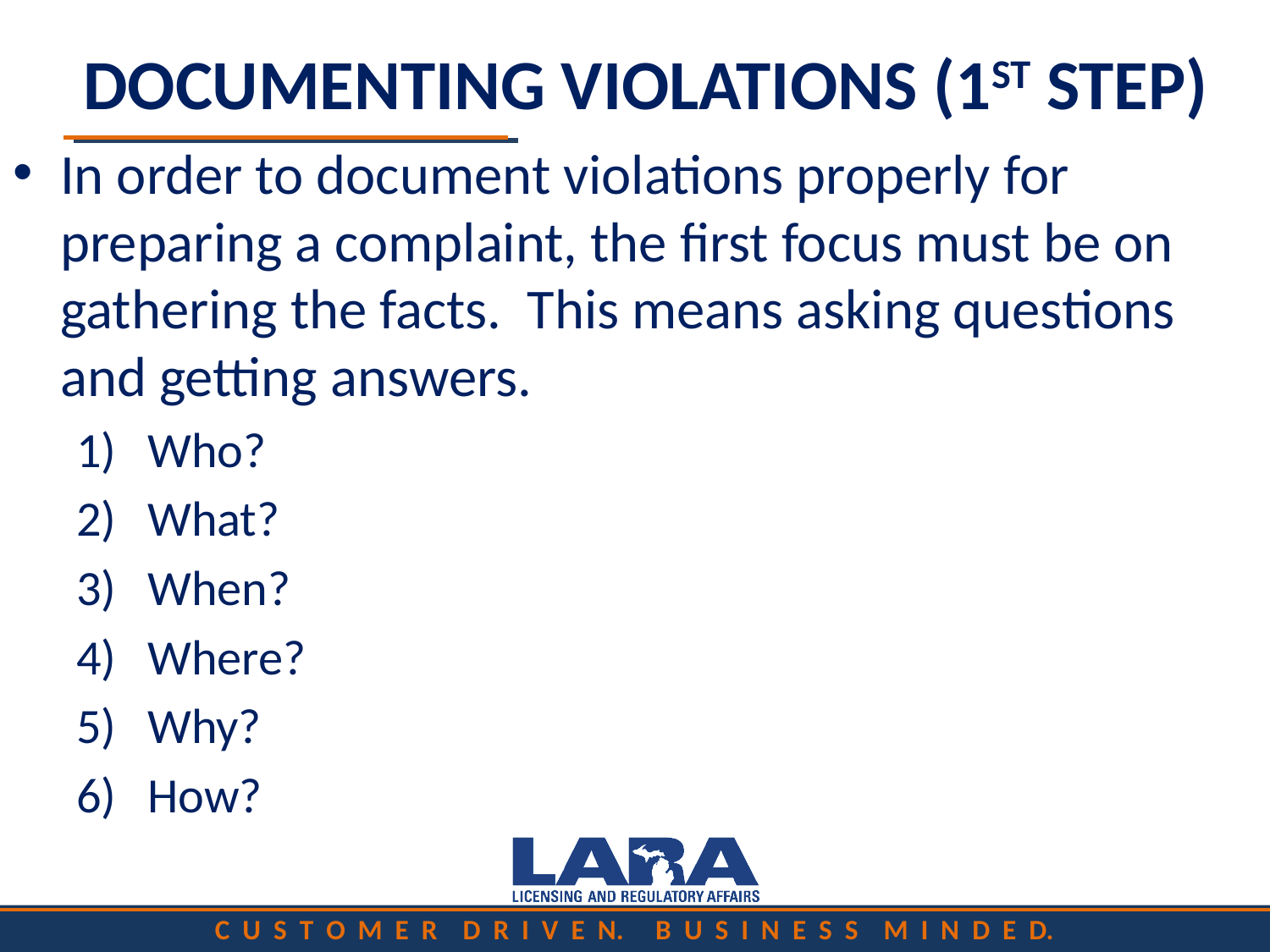

# DOCUMENTING VIOLATIONS (1ST STEP)
In order to document violations properly for preparing a complaint, the first focus must be on gathering the facts.  This means asking questions and getting answers.
Who?
What?
When?
Where?
Why?
How?